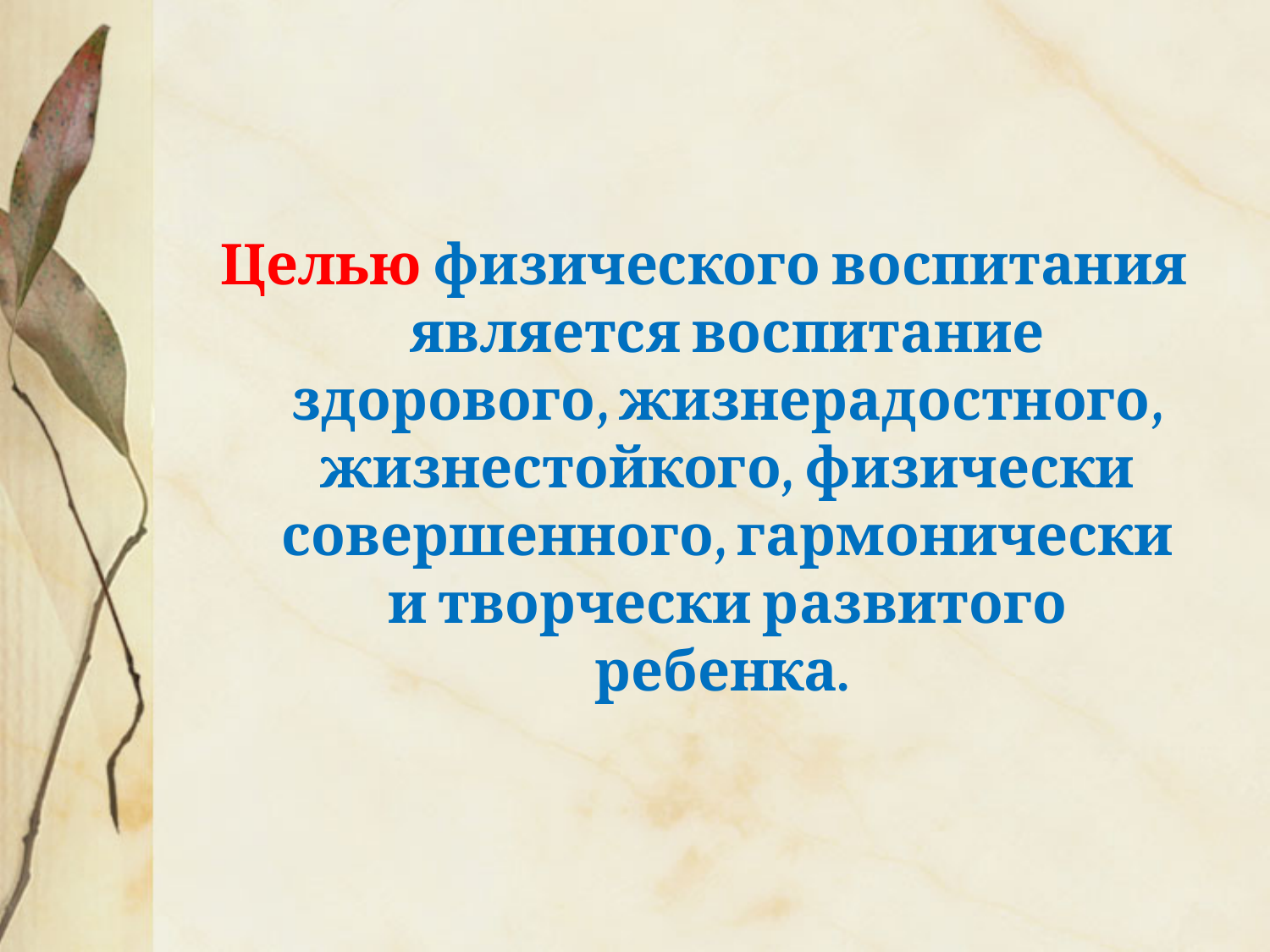

#
Целью физического воспитания является воспитание здорового, жизнерадостного, жизнестойкого, физически совершенного, гармонически и творчески развитого ребенка.